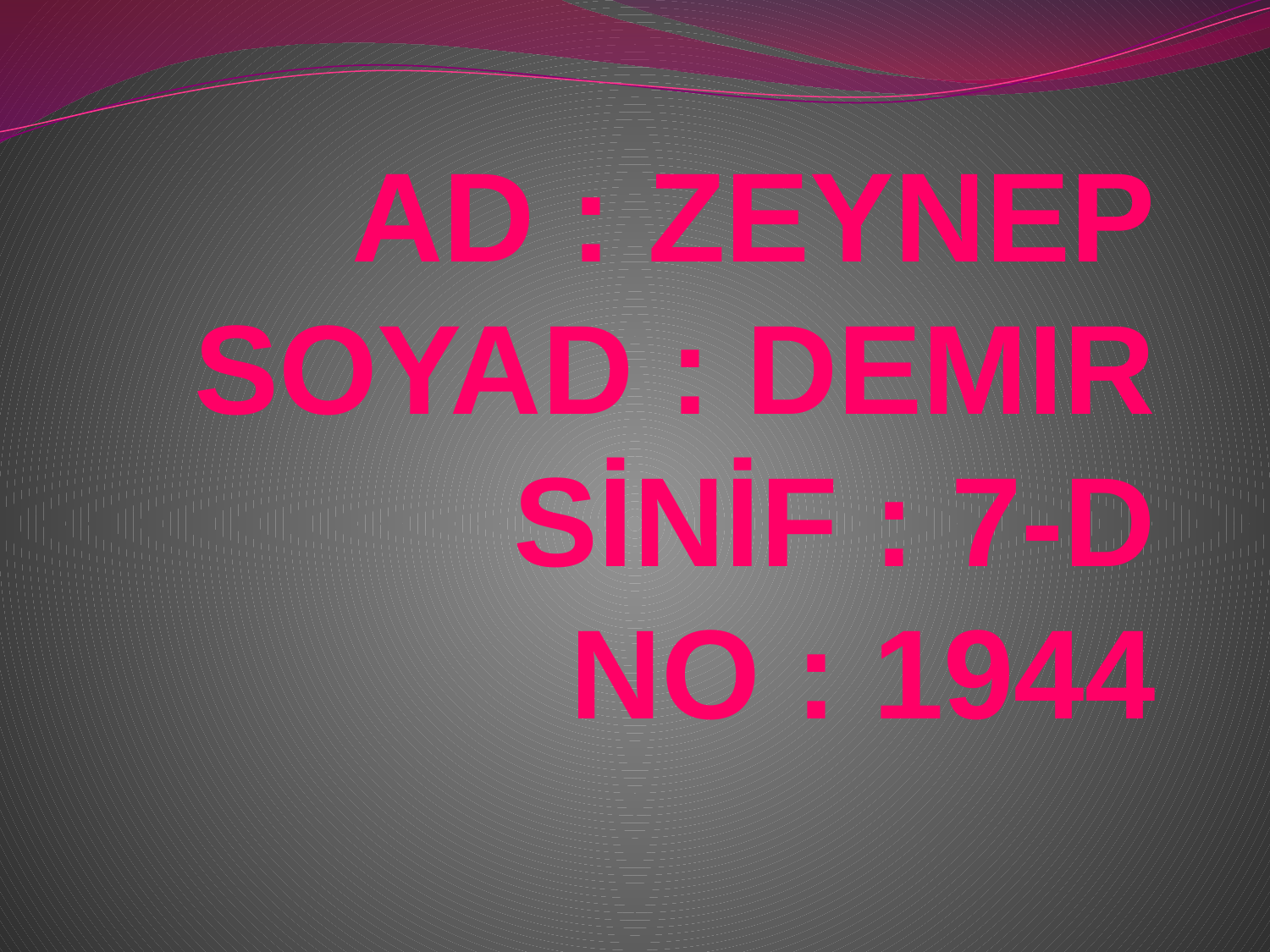

Ad : zeynep
soyad : demIr
sinif : 7-d
no : 1944